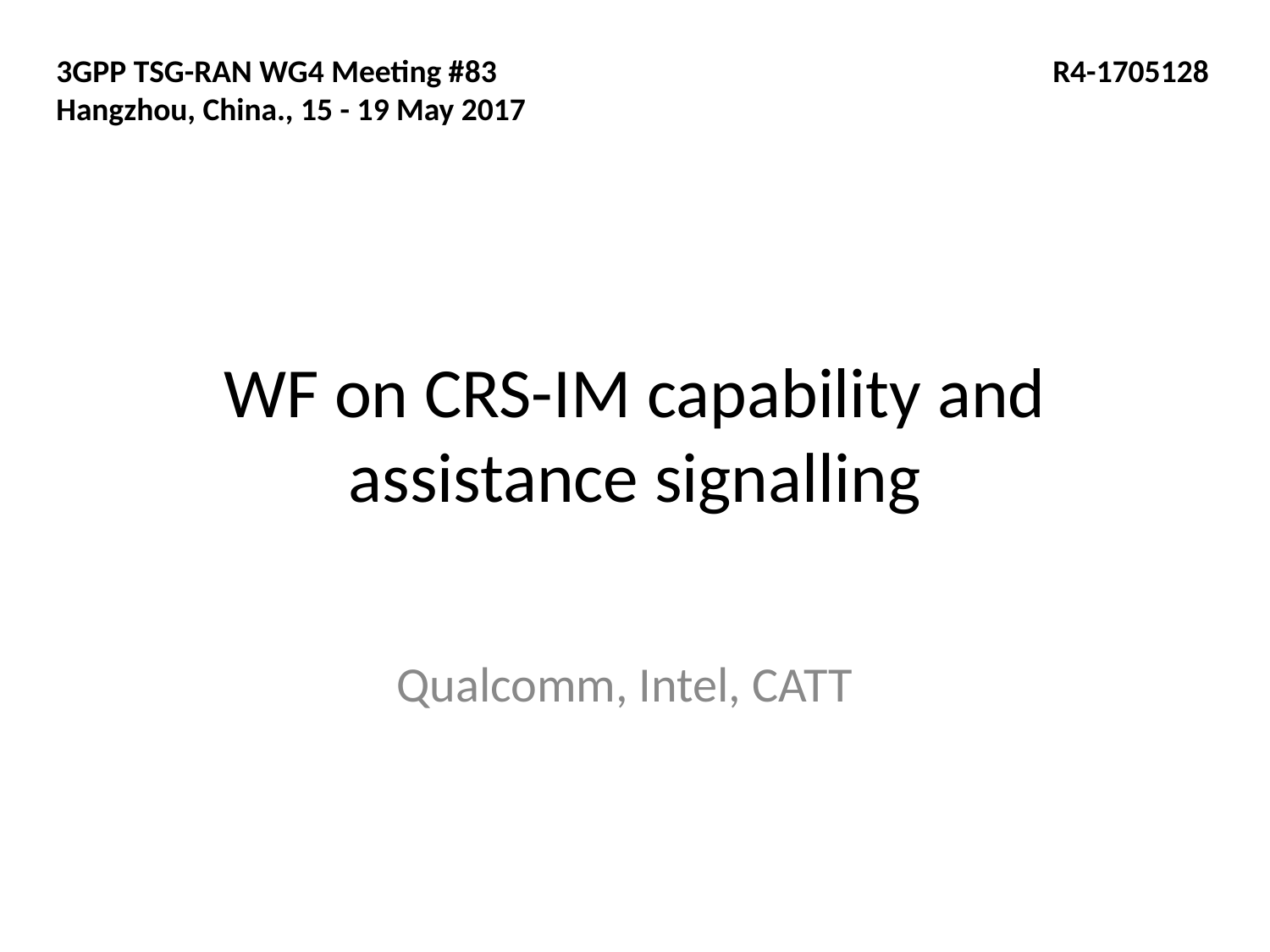

3GPP TSG-RAN WG4 Meeting #83
Hangzhou, China., 15 - 19 May 2017
R4-1705128
# WF on CRS-IM capability and assistance signalling
Qualcomm, Intel, CATT